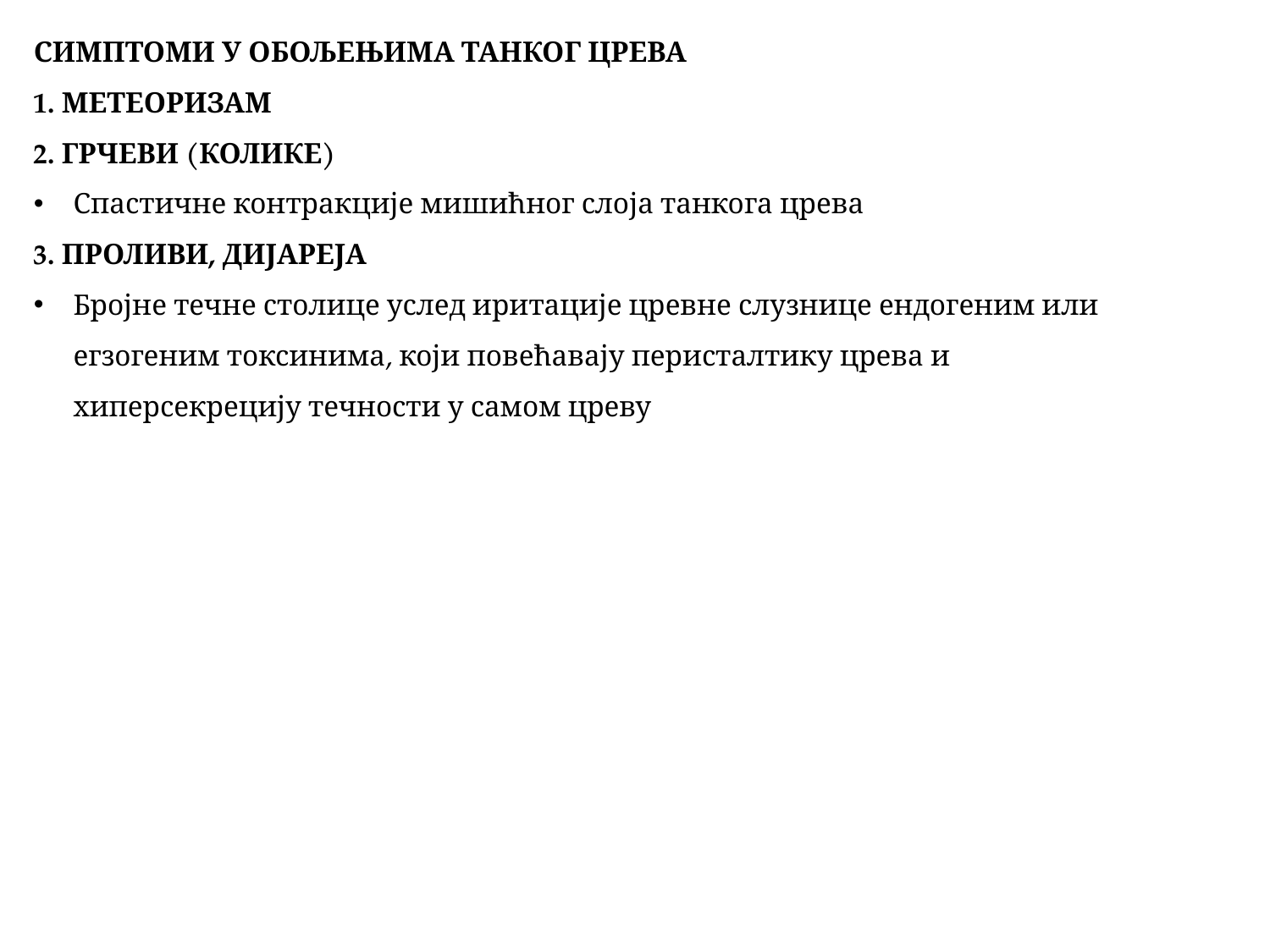

СИМПТОМИ У ОБОЉЕЊИМА ТАНКОГ ЦРЕВА
1. МЕТЕОРИЗАМ
2. ГРЧЕВИ (КОЛИКЕ)
Спастичне контракције мишићног слоја танкога црева
3. ПРОЛИВИ, ДИЈАРЕЈА
Бројне течне столице услед иритације цревне слузнице ендогеним или егзогеним токсинима, који повећавају перисталтику црева и хиперсекрецију течности у самом цреву